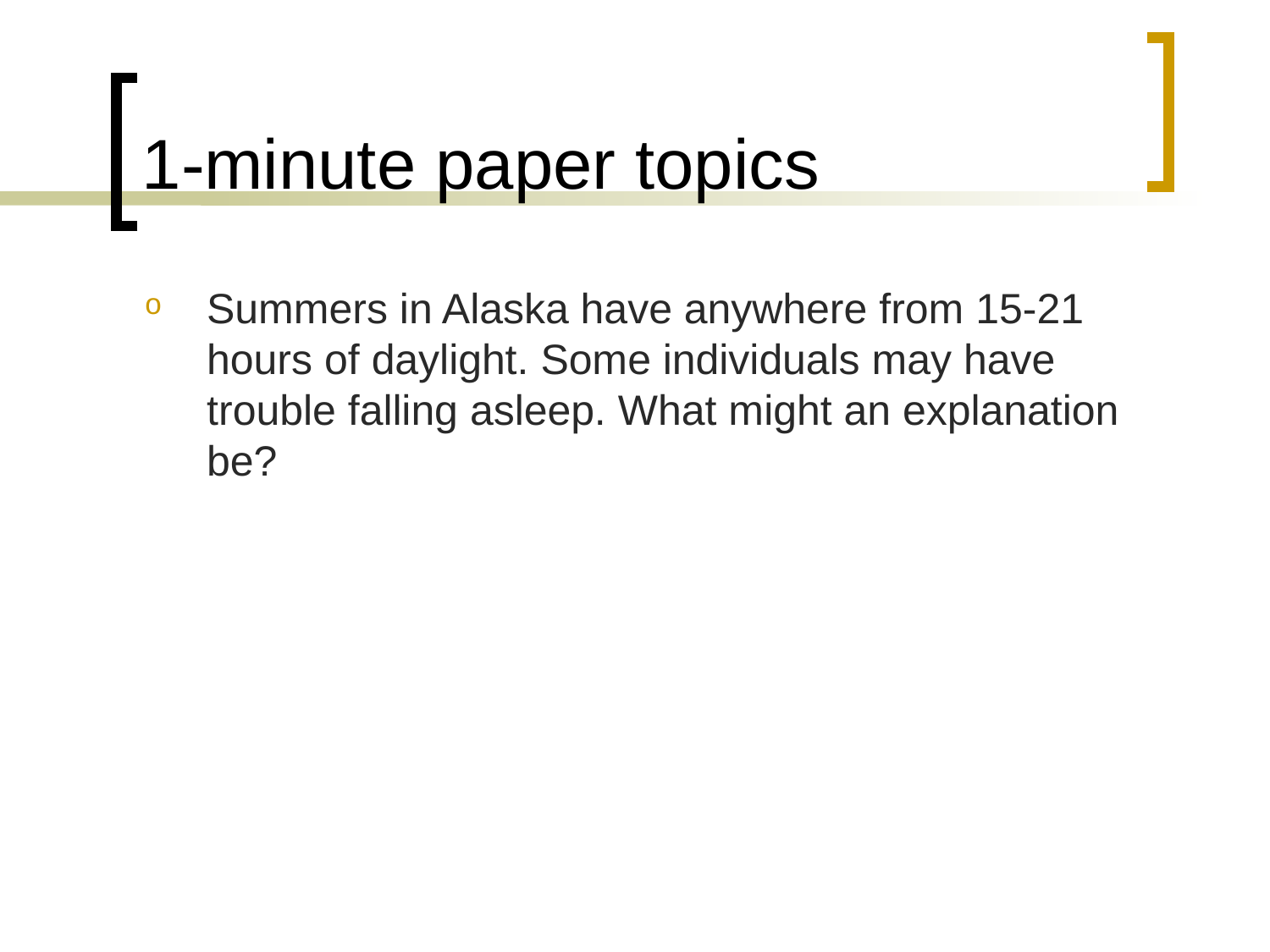

# 1-minute paper topics
Summers in Alaska have anywhere from 15-21 hours of daylight. Some individuals may have trouble falling asleep. What might an explanation be?